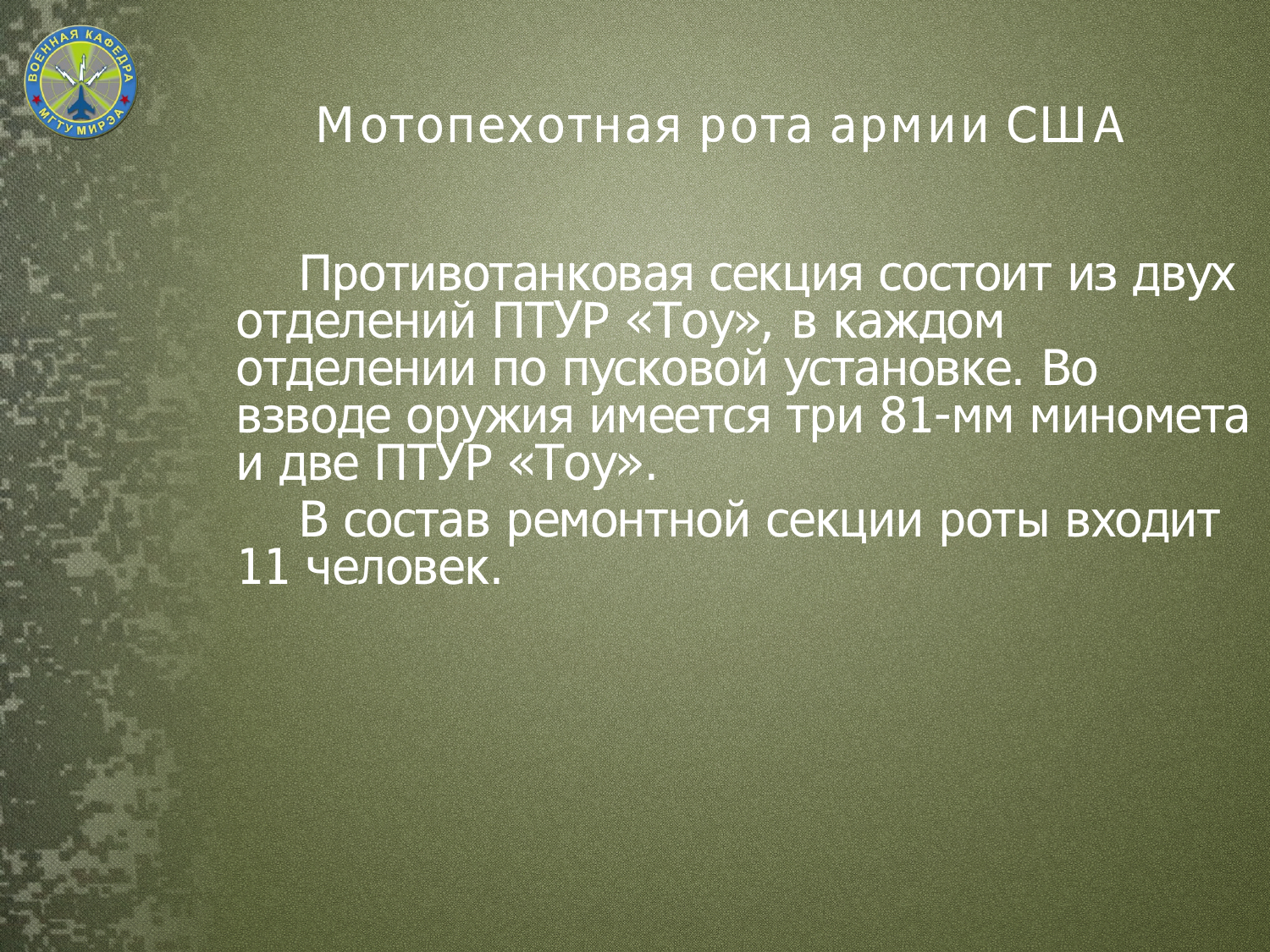

# Мотопехотная рота армии США
Противотанковая секция состоит из двух отделений ПТУР «Тоу», в каждом отделении по пусковой установке. Во взводе оружия имеется три 81-мм миномета и две ПТУР «Тоу».
В состав ремонтной секции роты входит 11 человек.